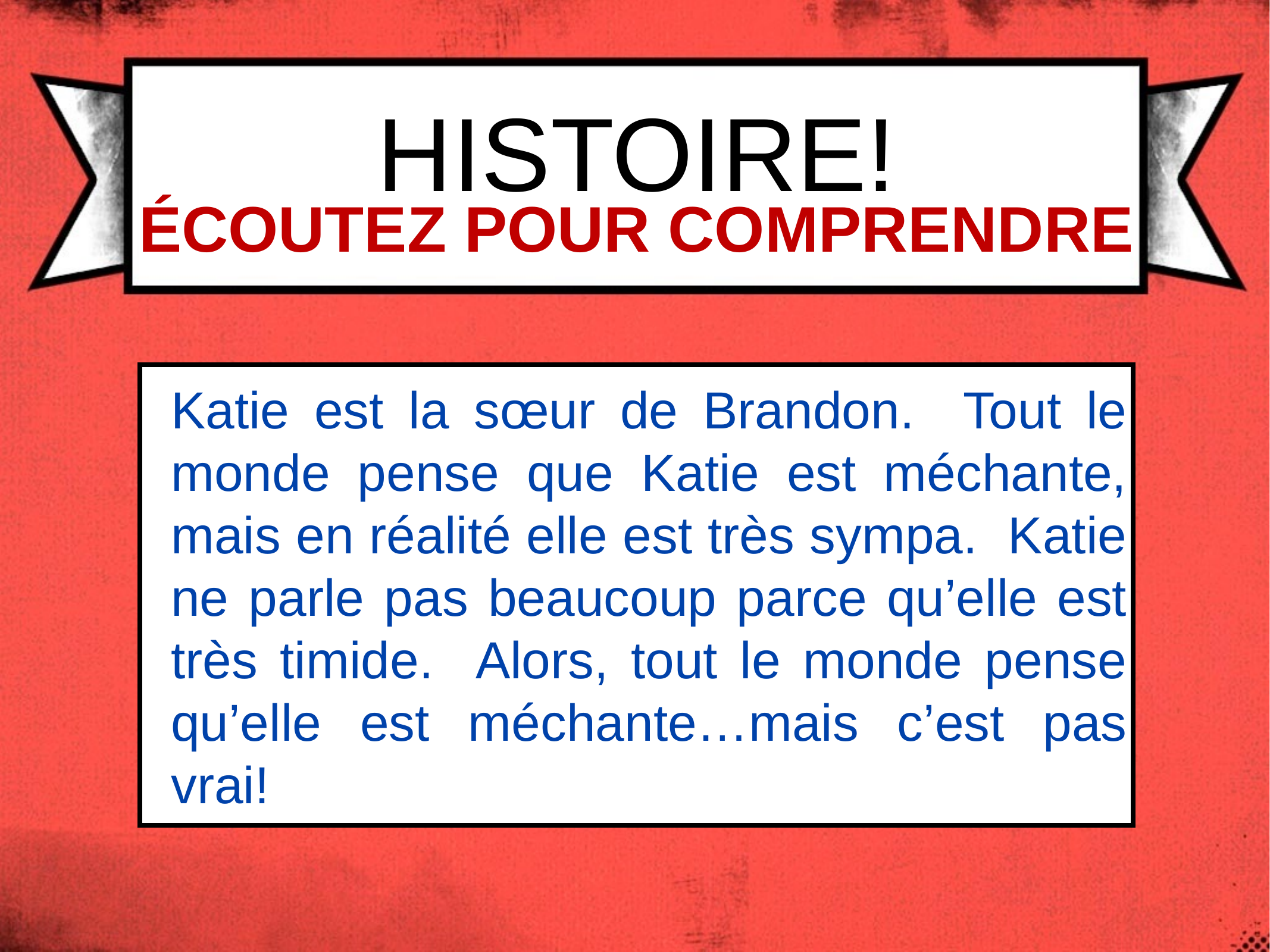

Histoire!
Écoutez pour comprendre
Katie est la sœur de Brandon.  Tout le monde pense que Katie est méchante, mais en réalité elle est très sympa.  Katie ne parle pas beaucoup parce qu’elle est très timide.  Alors, tout le monde pense qu’elle est méchante…mais c’est pas vrai!